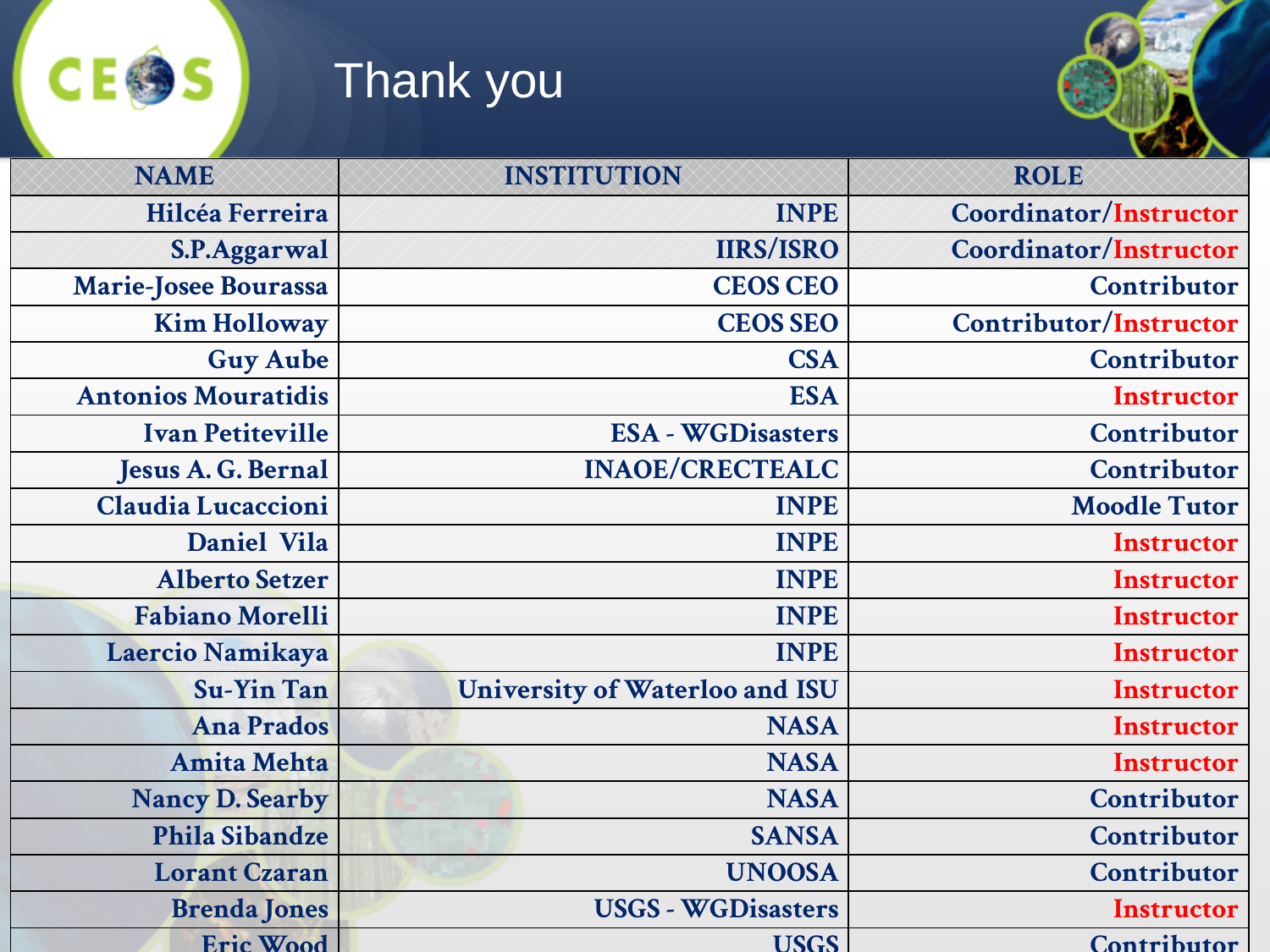

Thank you
| NAME | INSTITUTION | ROLE |
| --- | --- | --- |
| Hilcéa Ferreira | INPE | Coordinator/Instructor |
| S.P.Aggarwal | IIRS/ISRO | Coordinator/Instructor |
| Marie-Josee Bourassa | CEOS CEO | Contributor |
| Kim Holloway | CEOS SEO | Contributor/Instructor |
| Guy Aube | CSA | Contributor |
| Antonios Mouratidis | ESA | Instructor |
| Ivan Petiteville | ESA - WGDisasters | Contributor |
| Jesus A. G. Bernal | INAOE/CRECTEALC | Contributor |
| Claudia Lucaccioni | INPE | Moodle Tutor |
| Daniel Vila | INPE | Instructor |
| Alberto Setzer | INPE | Instructor |
| Fabiano Morelli | INPE | Instructor |
| Laercio Namikaya | INPE | Instructor |
| Su-Yin Tan | University of Waterloo and ISU | Instructor |
| Ana Prados | NASA | Instructor |
| Amita Mehta | NASA | Instructor |
| Nancy D. Searby | NASA | Contributor |
| Phila Sibandze | SANSA | Contributor |
| Lorant Czaran | UNOOSA | Contributor |
| Brenda Jones | USGS - WGDisasters | Instructor |
| Eric Wood | USGS | Contributor |